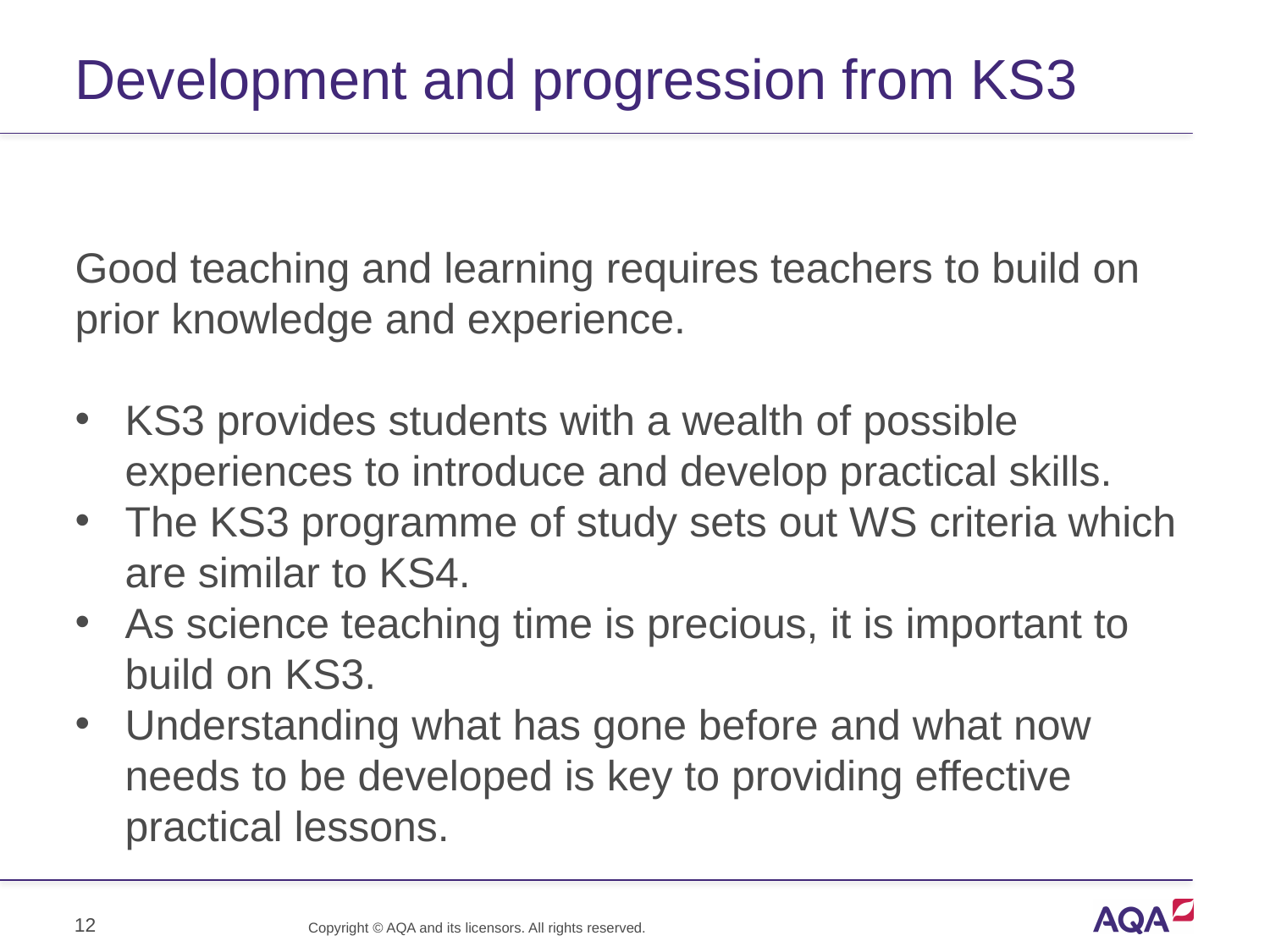

# Development and progression from KS3
Good teaching and learning requires teachers to build on prior knowledge and experience.

KS3 provides students with a wealth of possible experiences to introduce and develop practical skills.
The KS3 programme of study sets out WS criteria which are similar to KS4.
As science teaching time is precious, it is important to build on KS3.
Understanding what has gone before and what now needs to be developed is key to providing effective practical lessons.
12
Copyright © AQA and its licensors. All rights reserved.